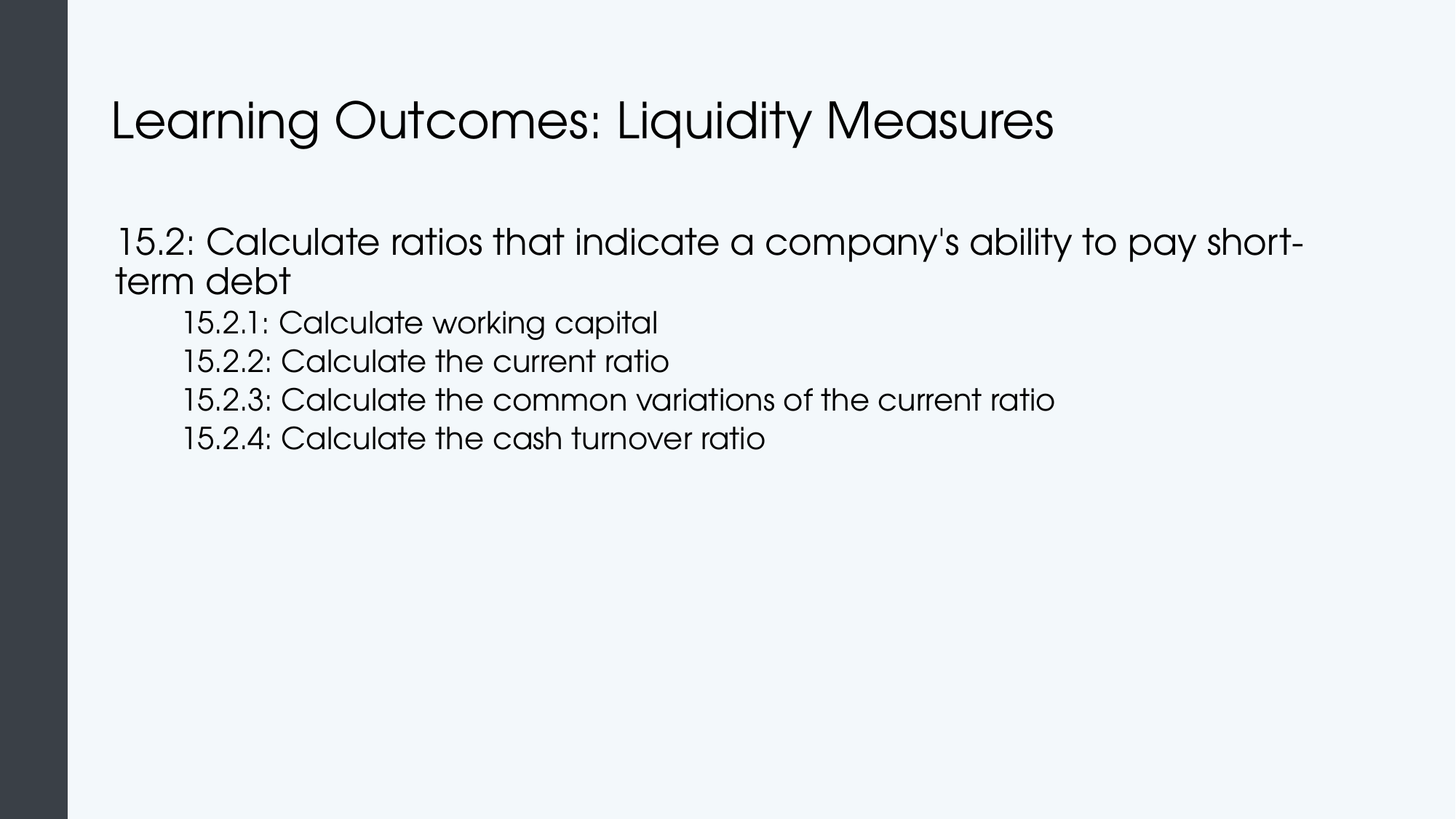

# Learning Outcomes: Liquidity Measures
15.2: Calculate ratios that indicate a company's ability to pay short-term debt
15.2.1: Calculate working capital
15.2.2: Calculate the current ratio
15.2.3: Calculate the common variations of the current ratio
15.2.4: Calculate the cash turnover ratio